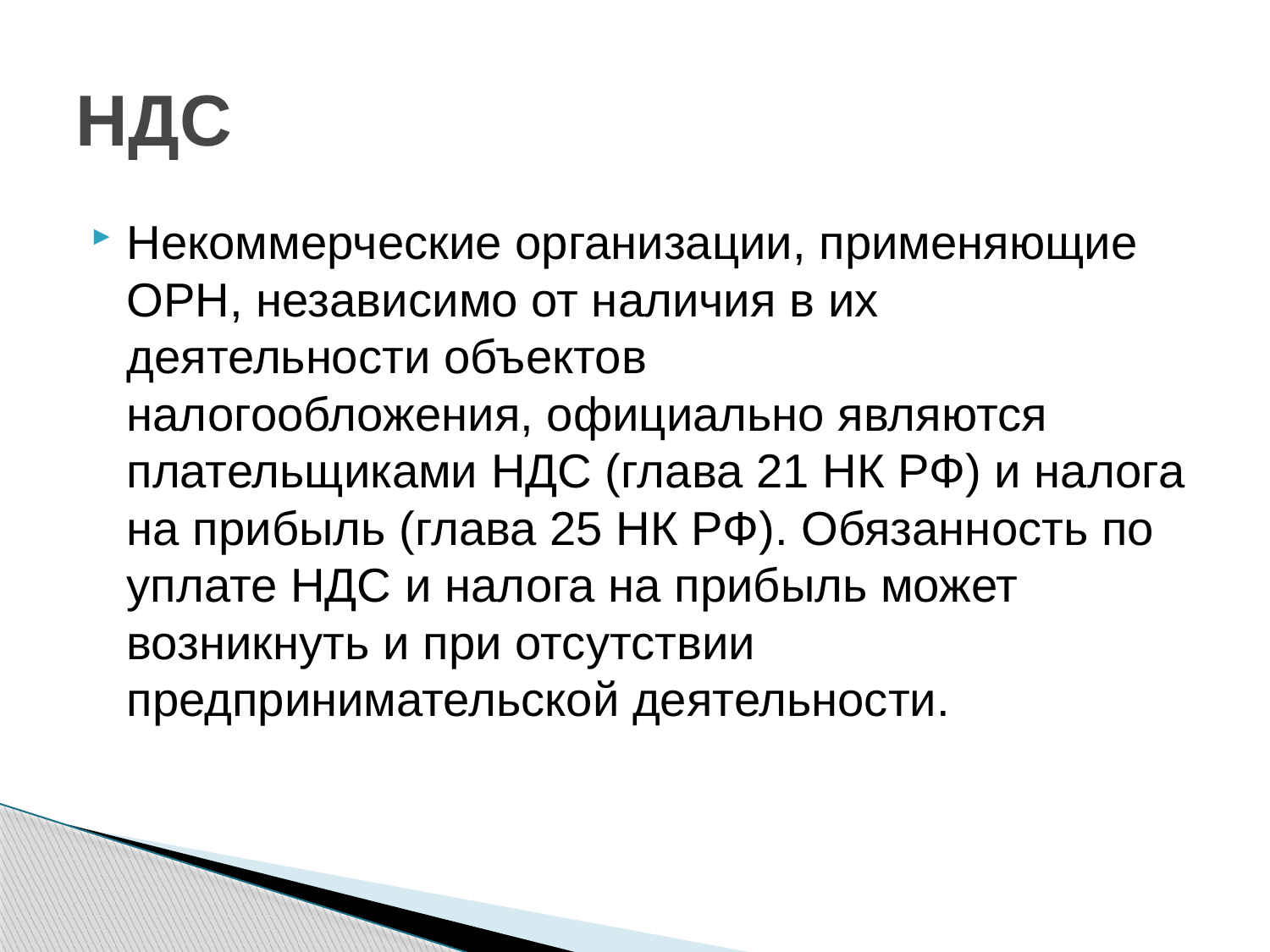

# НДС
Некоммерческие организации, применяющие ОРН, независимо от наличия в их деятельности объектов налогообложения, официально являются плательщиками НДС (глава 21 НК РФ) и налога на прибыль (глава 25 НК РФ). Обязанность по уплате НДС и налога на прибыль может возникнуть и при отсутствии предпринимательской деятельности.